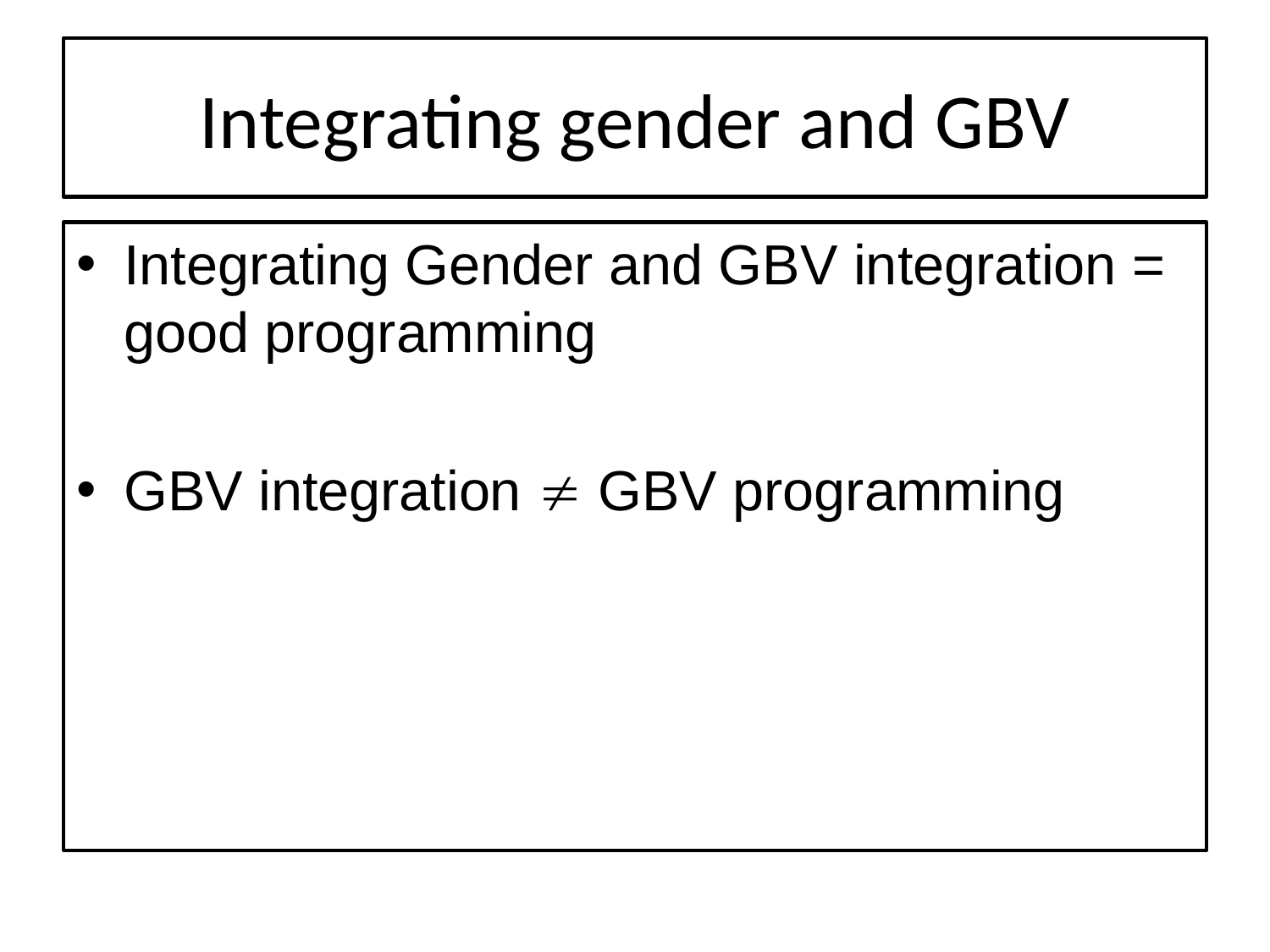

# Integrating gender and GBV
Integrating Gender and GBV integration = good programming

GBV integration ≠ GBV programming